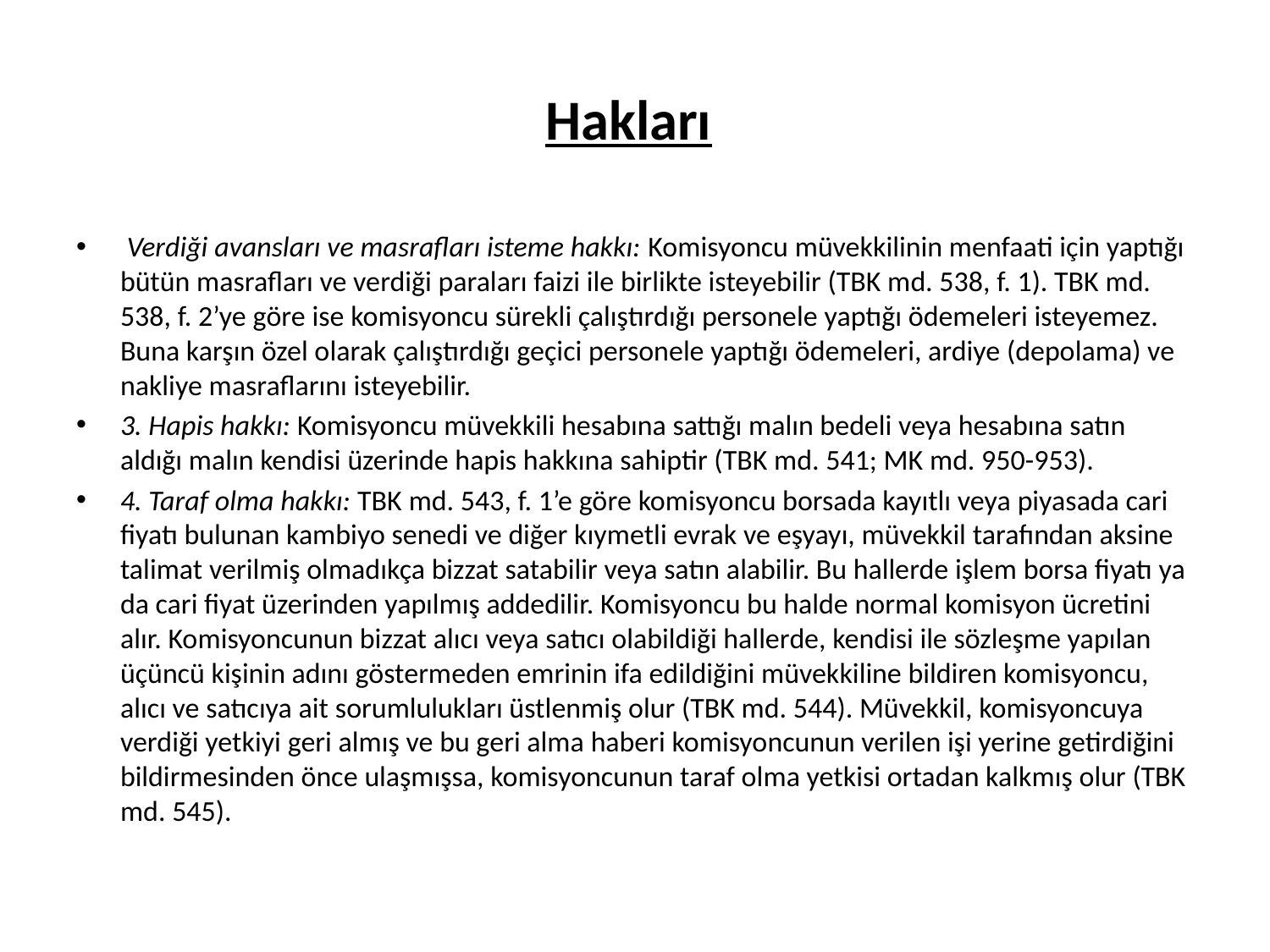

# Hakları
 Verdiği avansları ve masrafları isteme hakkı: Komisyoncu müvekkilinin menfaati için yaptığı bütün masrafları ve verdiği paraları faizi ile birlikte isteyebilir (TBK md. 538, f. 1). TBK md. 538, f. 2’ye göre ise komisyoncu sürekli çalıştırdığı personele yaptığı ödemeleri isteyemez. Buna karşın özel olarak çalıştırdığı geçici personele yaptığı ödemeleri, ardiye (depolama) ve nakliye masraflarını isteyebilir.
3. Hapis hakkı: Komisyoncu müvekkili hesabına sattığı malın bedeli veya hesabına satın aldığı malın kendisi üzerinde hapis hakkına sahiptir (TBK md. 541; MK md. 950-953).
4. Taraf olma hakkı: TBK md. 543, f. 1’e göre komisyoncu borsada kayıtlı veya piyasada cari fiyatı bulunan kambiyo senedi ve diğer kıymetli evrak ve eşyayı, müvekkil tarafından aksine talimat verilmiş olmadıkça bizzat satabilir veya satın alabilir. Bu hallerde işlem borsa fiyatı ya da cari fiyat üzerinden yapılmış addedilir. Komisyoncu bu halde normal komisyon ücretini alır. Komisyoncunun bizzat alıcı veya satıcı olabildiği hallerde, kendisi ile sözleşme yapılan üçüncü kişinin adını göstermeden emrinin ifa edildiğini müvekkiline bildiren komisyoncu, alıcı ve satıcıya ait sorumlulukları üstlenmiş olur (TBK md. 544). Müvekkil, komisyoncuya verdiği yetkiyi geri almış ve bu geri alma haberi komisyoncunun verilen işi yerine getirdiğini bildirmesinden önce ulaşmışsa, komisyoncunun taraf olma yetkisi ortadan kalkmış olur (TBK md. 545).